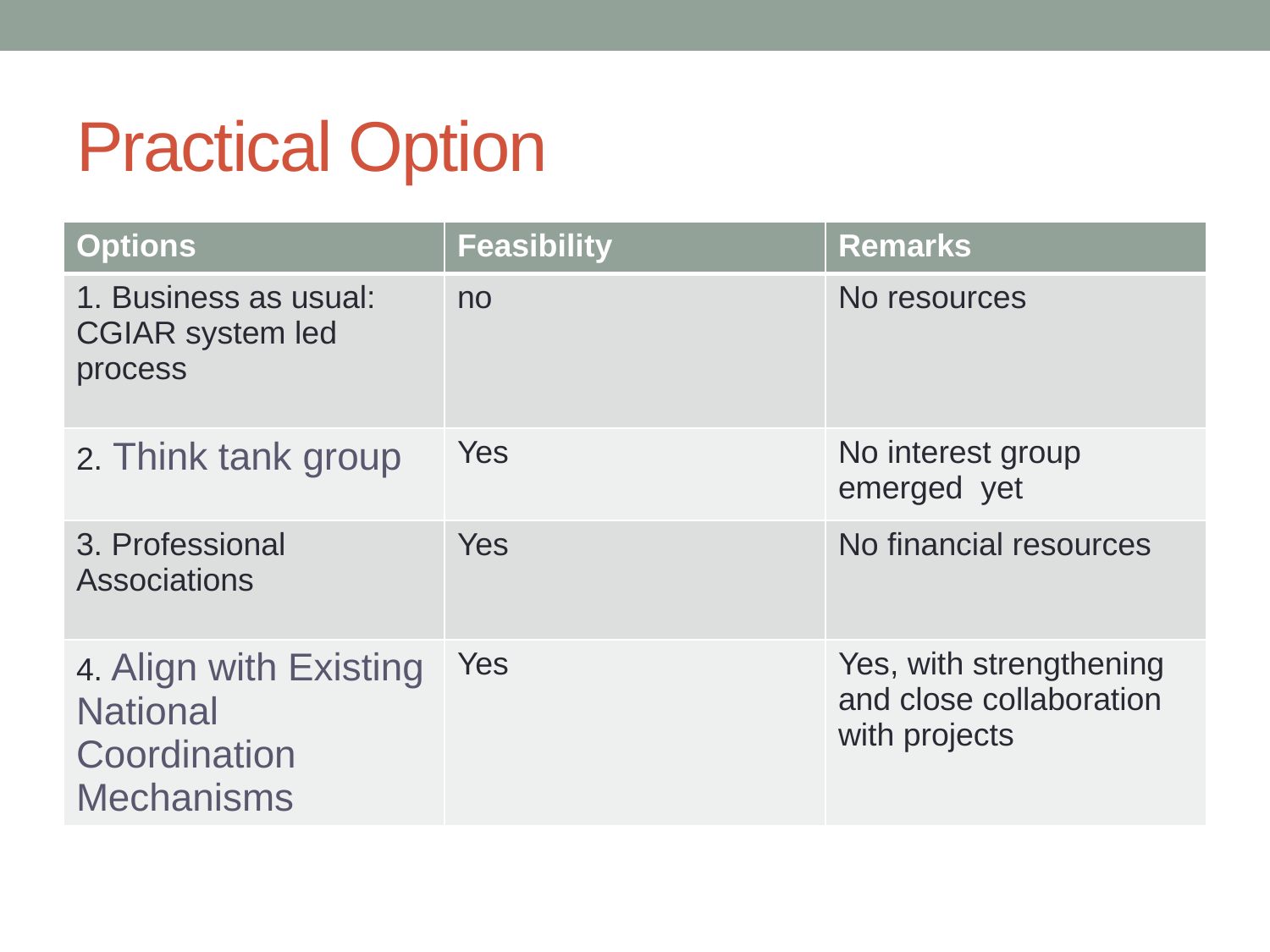

# Practical Option
| Options | Feasibility | Remarks |
| --- | --- | --- |
| 1. Business as usual: CGIAR system led process | no | No resources |
| 2. Think tank group | Yes | No interest group emerged yet |
| 3. Professional Associations | Yes | No financial resources |
| 4. Align with Existing National Coordination Mechanisms | Yes | Yes, with strengthening and close collaboration with projects |